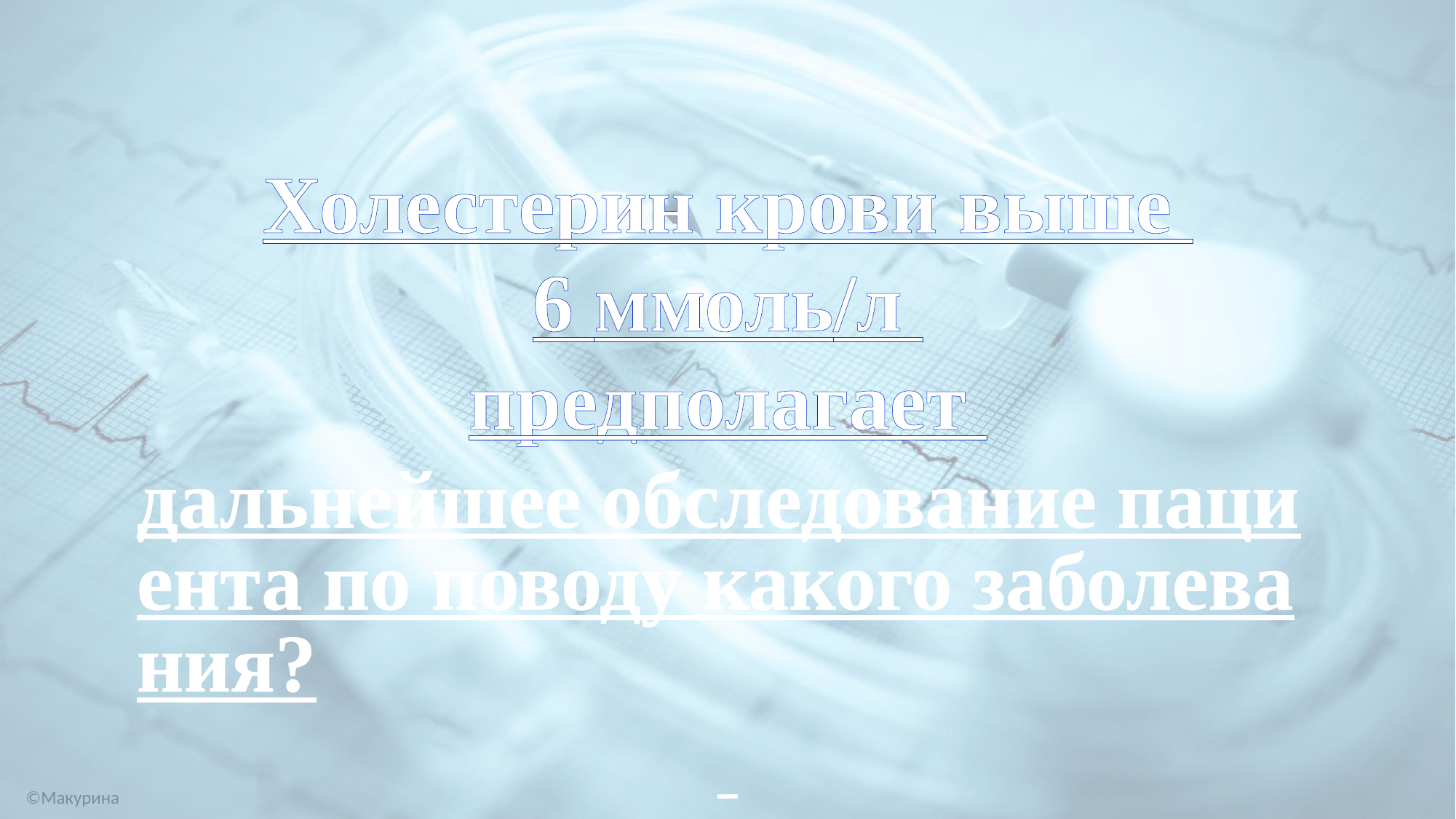

Холестерин крови выше
6 ммоль/л
предполагает дальнейшее обследование пациента по поводу какого заболевания?